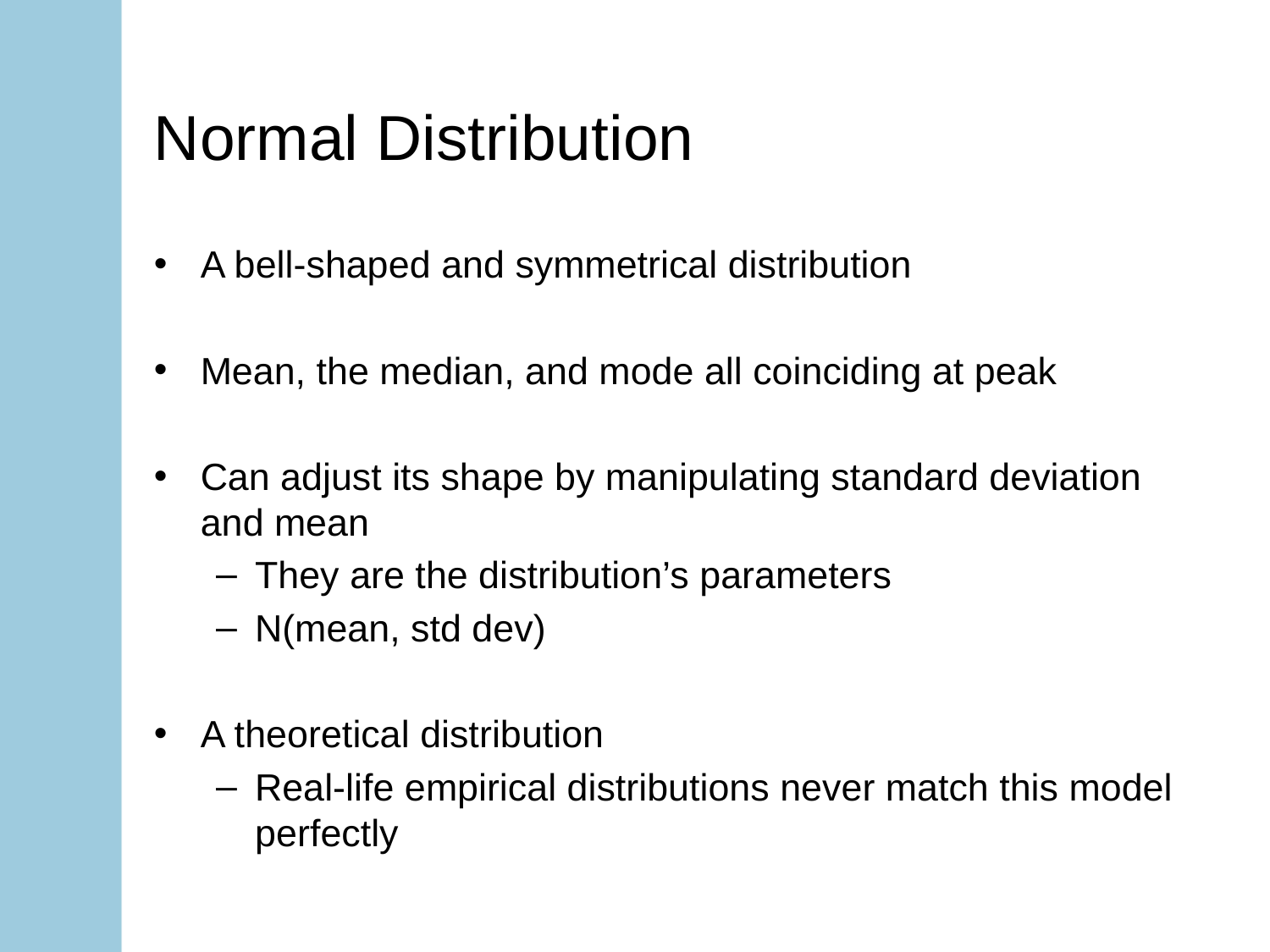

# Normal Distribution
A bell-shaped and symmetrical distribution

Mean, the median, and mode all coinciding at peak

Can adjust its shape by manipulating standard deviation and mean
They are the distribution’s parameters
N(mean, std dev)

A theoretical distribution
Real-life empirical distributions never match this model perfectly